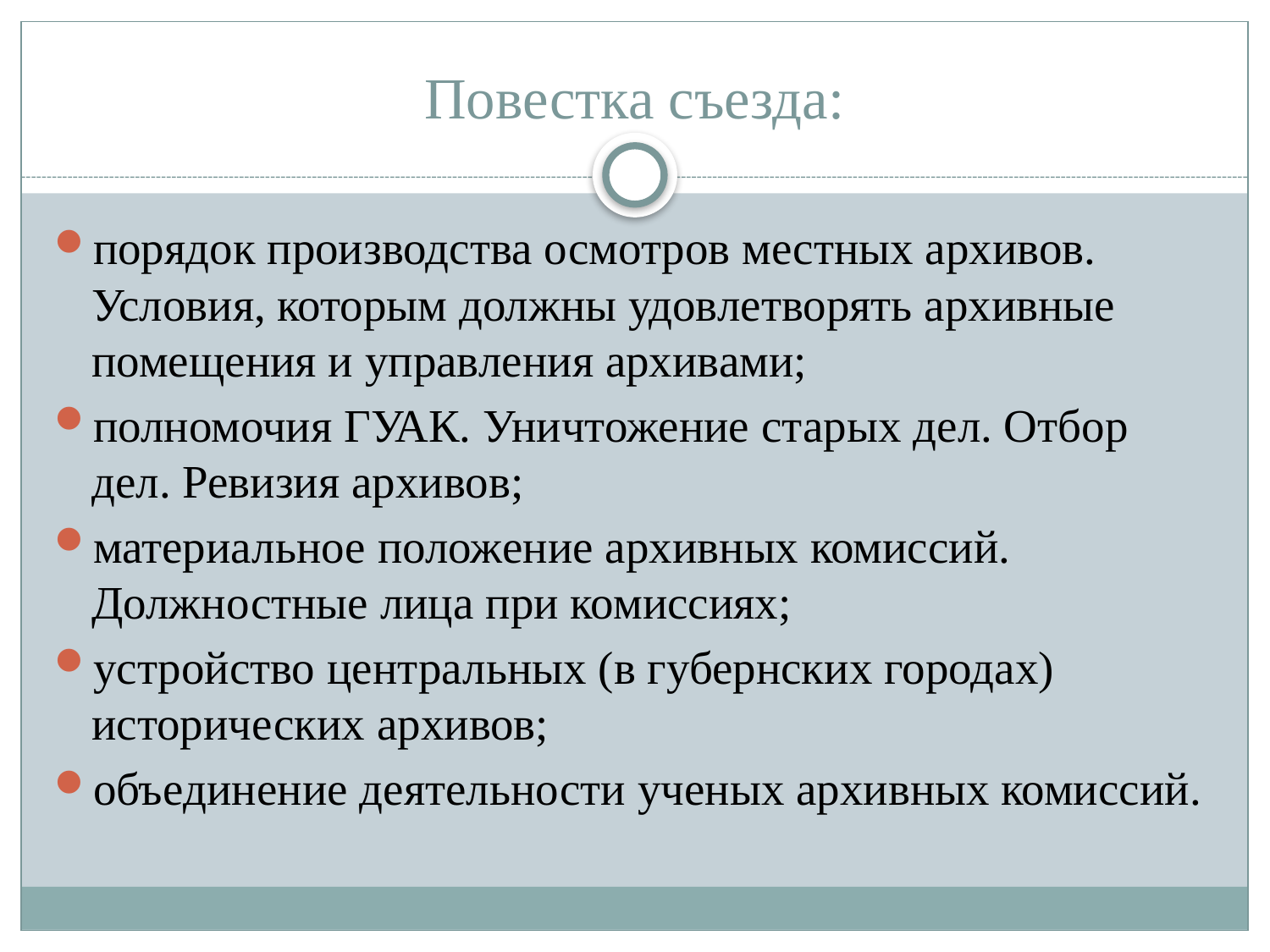

# Повестка съезда:
порядок производства осмотров местных архивов. Условия, которым должны удовлетворять архивные помещения и управления архивами;
полномочия ГУАК. Уничтожение старых дел. Отбор дел. Ревизия архивов;
материальное положение архивных комиссий. Должностные лица при комиссиях;
устройство центральных (в губернских городах) исторических архивов;
объединение деятельности ученых архивных комиссий.